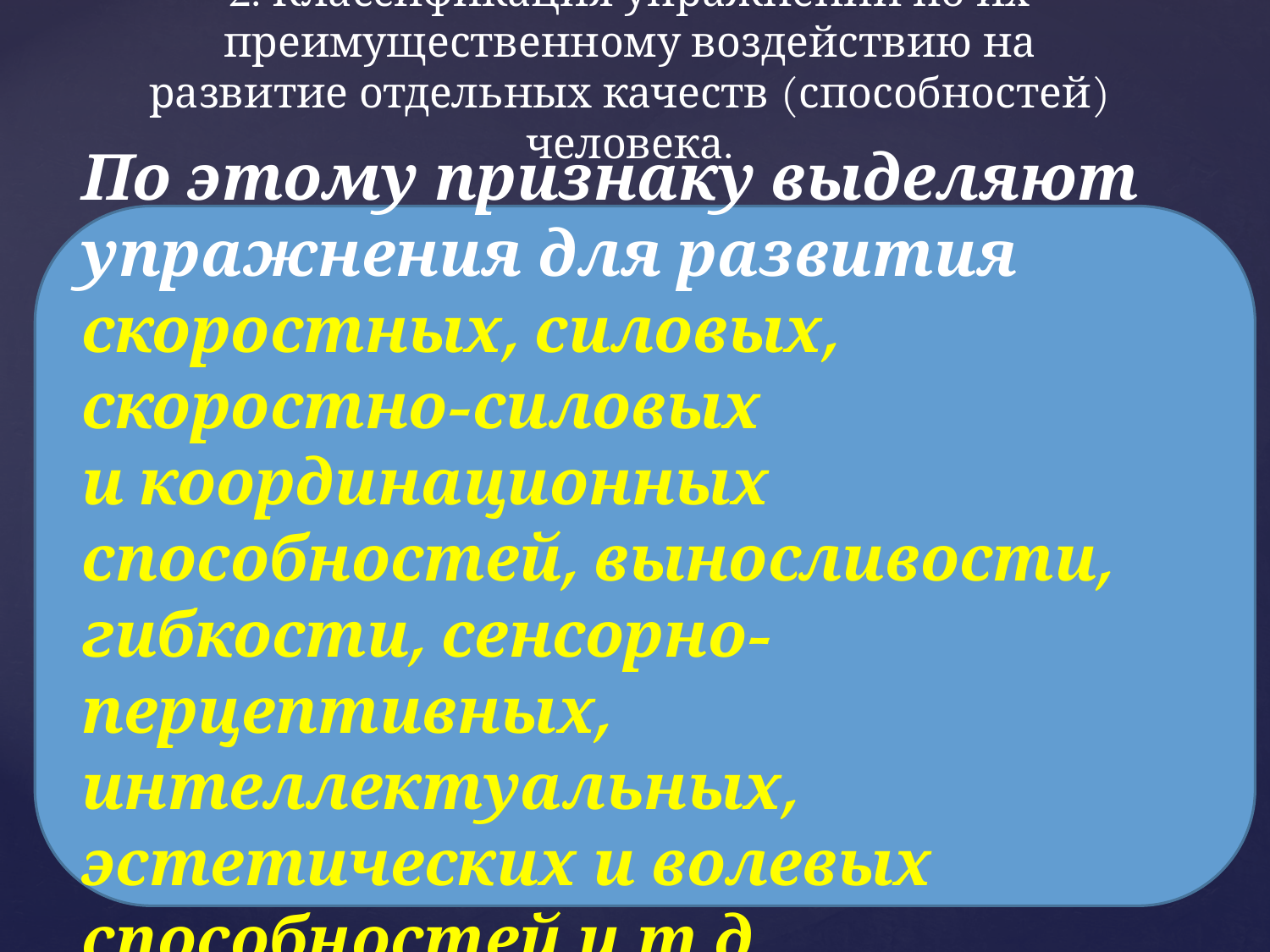

# 2. Классификация упражнений по их преимущественному воздействию на развитие отдельных качеств (способностей) человека.
По этому признаку выделяют
упражнения для развития скоростных, силовых, скоростно-силовых
и координационных способностей, выносливости, гибкости, сенсорно-перцептивных,
интеллектуальных, эстетических и волевых способностей и т.д.